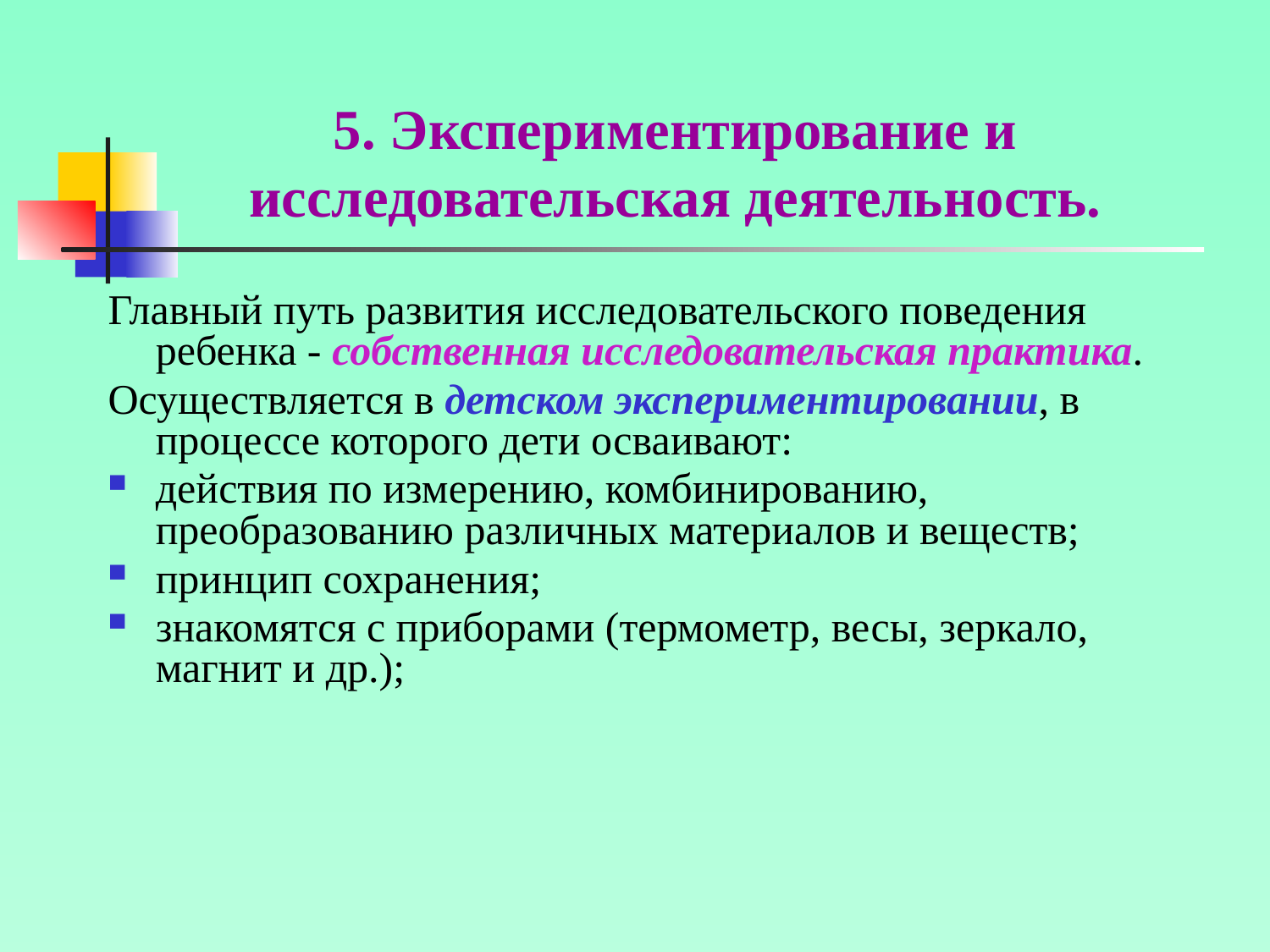

# 5. Экспериментирование и исследовательская деятельность.
Главный путь развития исследовательского поведения ребенка - собственная исследовательская практика.
Осуществляется в детском экспериментировании, в процессе которого дети осваивают:
действия по измерению, комбинированию, преобразованию различных материалов и веществ;
принцип сохранения;
знакомятся с приборами (термометр, весы, зеркало, магнит и др.);